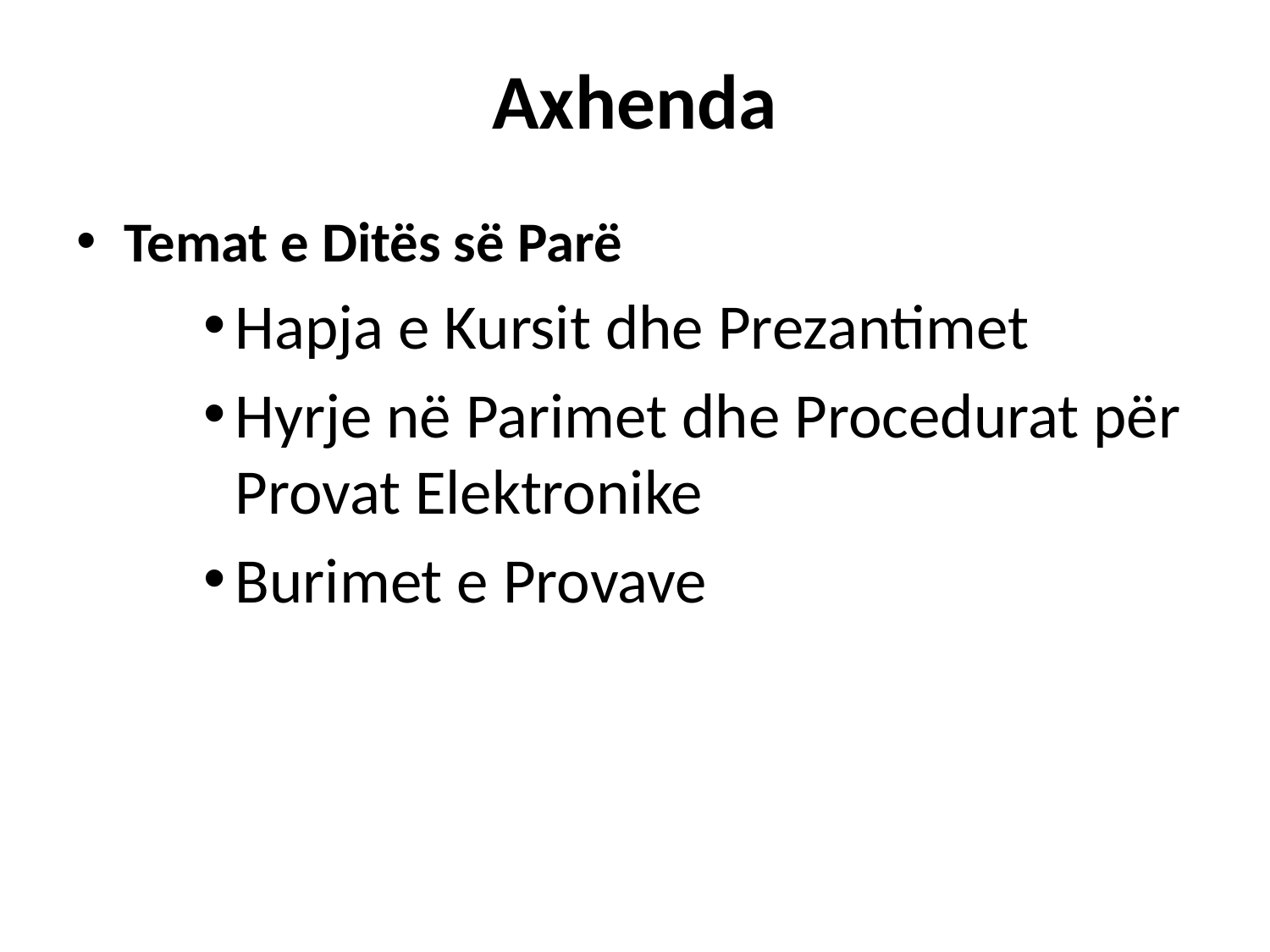

# Axhenda
Temat e Ditës së Parë
Hapja e Kursit dhe Prezantimet
Hyrje në Parimet dhe Procedurat për Provat Elektronike
Burimet e Provave